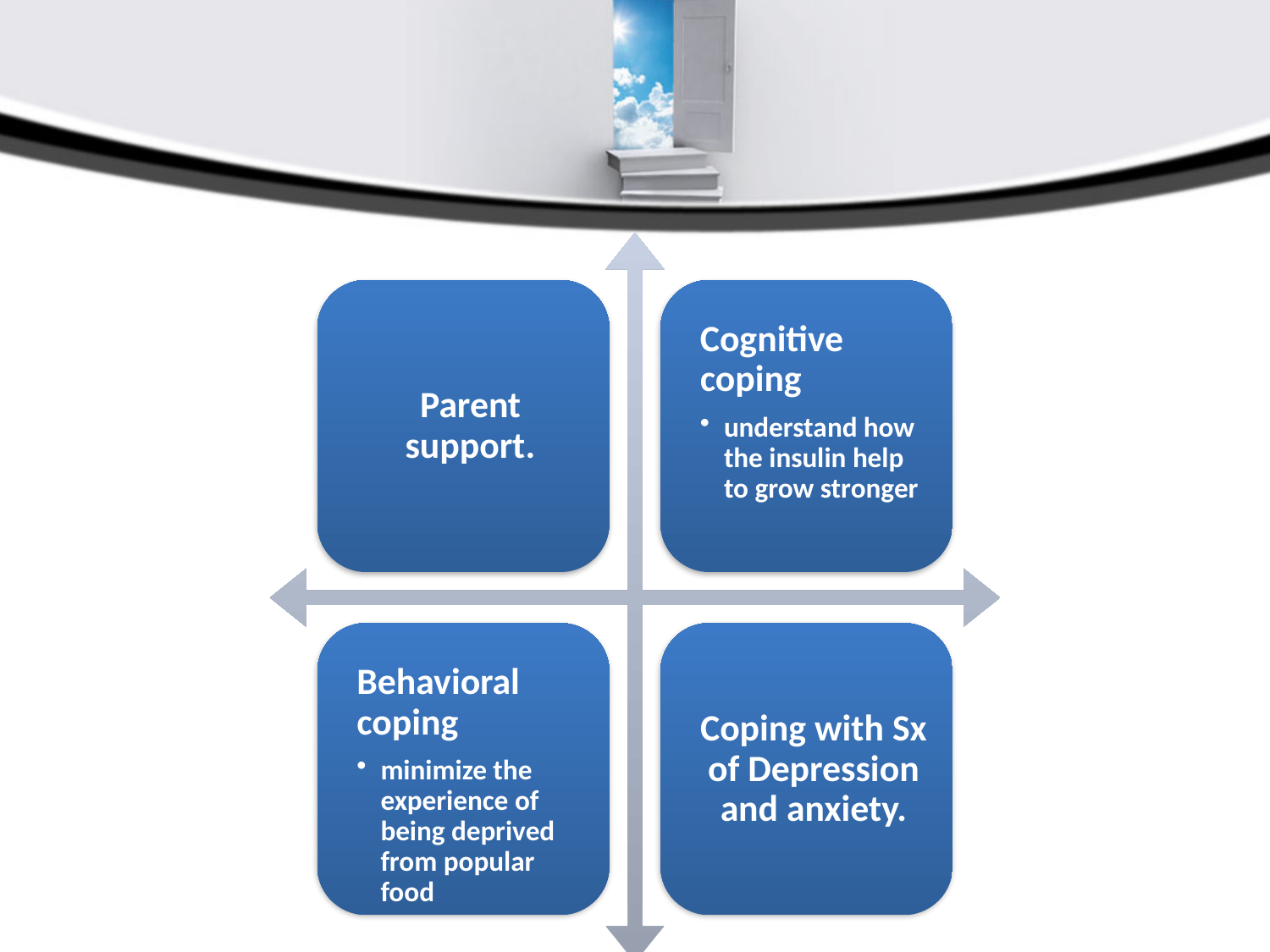

Parent support.
Cognitive coping
understand how the insulin help to grow stronger
Behavioral coping
minimize the experience of being deprived from popular food
Coping with Sx of Depression and anxiety.